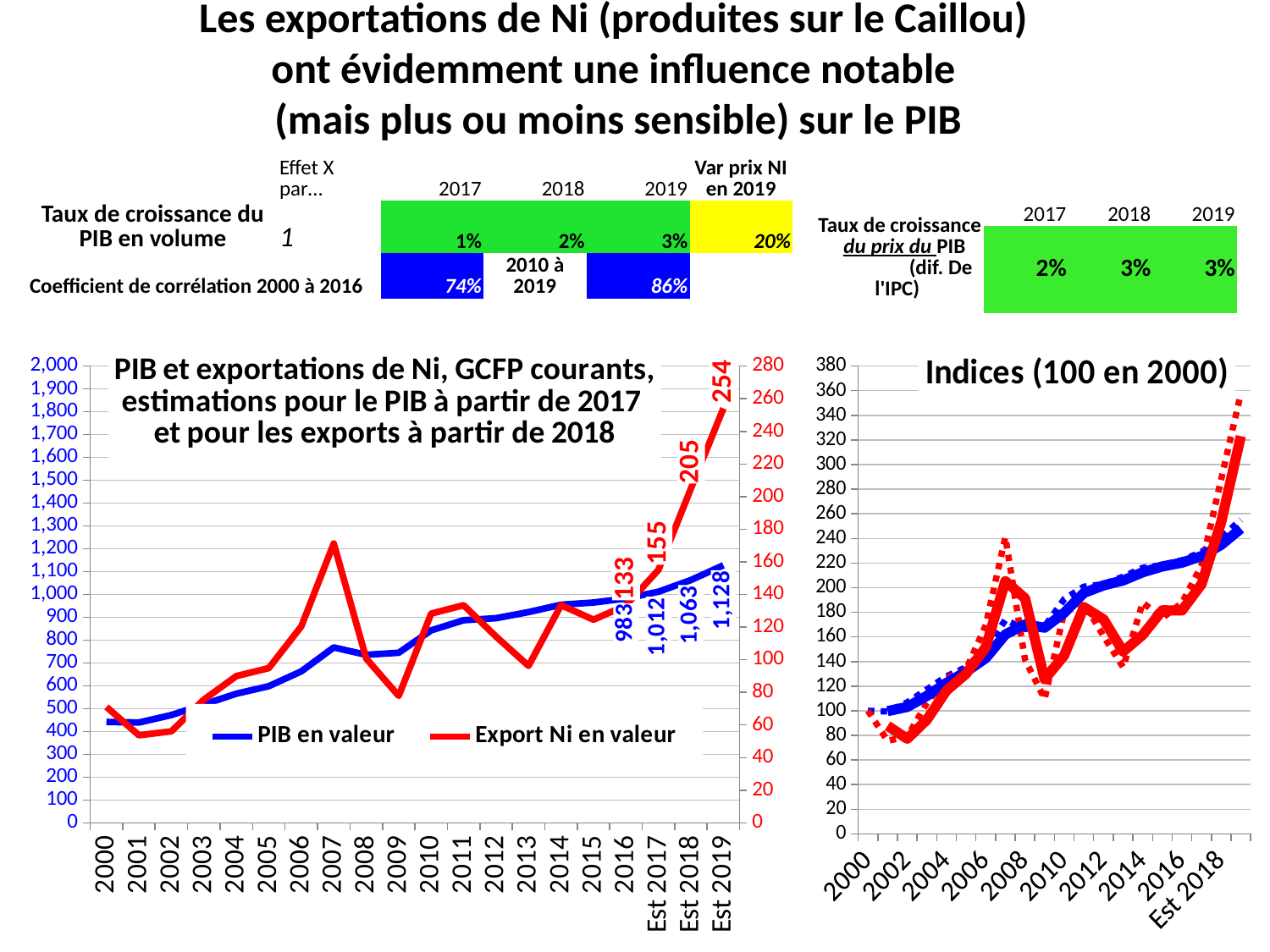

# Les exportations de Ni (produites sur le Caillou) ont évidemment une influence notable (mais plus ou moins sensible) sur le PIB
|  | Effet X par… | 2017 | 2018 | 2019 | Var prix NI en 2019 |
| --- | --- | --- | --- | --- | --- |
| Taux de croissance du PIB en volume | 1 | 1% | 2% | 3% | 20% |
| Coefficient de corrélation 2000 à 2016 |  | 74% | 2010 à 2019 | 86% |  |
| Taux de croissance du prix du PIB (dif. De l'IPC) | 2017 | 2018 | 2019 |
| --- | --- | --- | --- |
|  | 2% | 3% | 3% |

### Chart: PIB et exportations de Ni, GCFP courants, estimations pour le PIB à partir de 2017
et pour les exports à partir de 2018

| Category | PIB en valeur | Export Ni en valeur |
|---|---|---|
| 2000 | 441.872 | 71.04299255000001 |
| 2001 | 439.383 | 53.694481497 |
| 2002 | 472.0 | 56.101101332 |
| 2003 | 518.5 | 75.54488897455346 |
| 2004 | 565.5 | 89.9489002485376 |
| 2005 | 598.4 | 94.85899481738765 |
| 2006 | 663.3 | 120.4644024212582 |
| 2007 | 768.0 | 171.28566167833 |
| 2008 | 735.7 | 100.6826098401774 |
| 2009 | 744.715 | 77.84133741003376 |
| 2010 | 842.913 | 128.2762045924542 |
| 2011 | 887.425 | 133.4497493375172 |
| 2012 | 896.29925 | 114.193827613682 |
| 2013 | 923.1882274999998 | 96.2404512674348 |
| 2014 | 955.19 | 133.4779421646405 |
| 2015 | 964.809 | 124.5857643170525 |
| 2016 | 982.5 | 133.3314047169212 |
| Est 2017 | 1012.1715 | 155.076220305553 |
| Est 2018 | 1063.3873779 | 204.9507715032796 |
| Est 2019 | 1128.14766921411 | 254.1389566640667 |

### Chart: Indices (100 en 2000)

| Category | PIB en valeur | Export Ni |
|---|---|---|
| 2000 | 100.0 | 100.0 |
| 2001 | 99.43671470471087 | 75.5802642452173 |
| 2002 | 106.8182641126842 | 78.96781838478451 |
| 2003 | 117.3416736068364 | 106.336862036583 |
| 2004 | 127.9782380417859 | 126.6119247232323 |
| 2005 | 135.4238331462505 | 133.523365799415 |
| 2006 | 150.1113444617446 | 169.5654956208037 |
| 2007 | 173.8059890647065 | 241.10141694521 |
| 2008 | 166.4961798891987 | 141.7206767709243 |
| 2009 | 168.5363634717746 | 109.5693390945618 |
| 2010 | 190.7595412246079 | 180.5613755672996 |
| 2011 | 200.83304667415 | 187.8436486801923 |
| 2012 | 202.8413771408915 | 160.7390447880027 |
| 2013 | 208.9266184551182 | 135.467901636746 |
| 2014 | 216.1689358004128 | 187.883332857493 |
| 2015 | 218.345810551472 | 175.366717877726 |
| 2016 | 222.3494586667632 | 187.6770669859982 |
| Est 2017 | 229.0644123184994 | 218.2850338073956 |
| Est 2018 | 240.6550715818155 | 288.4883704174417 |
| Est 2019 | 255.3109654411481 | 357.7255793176278 |